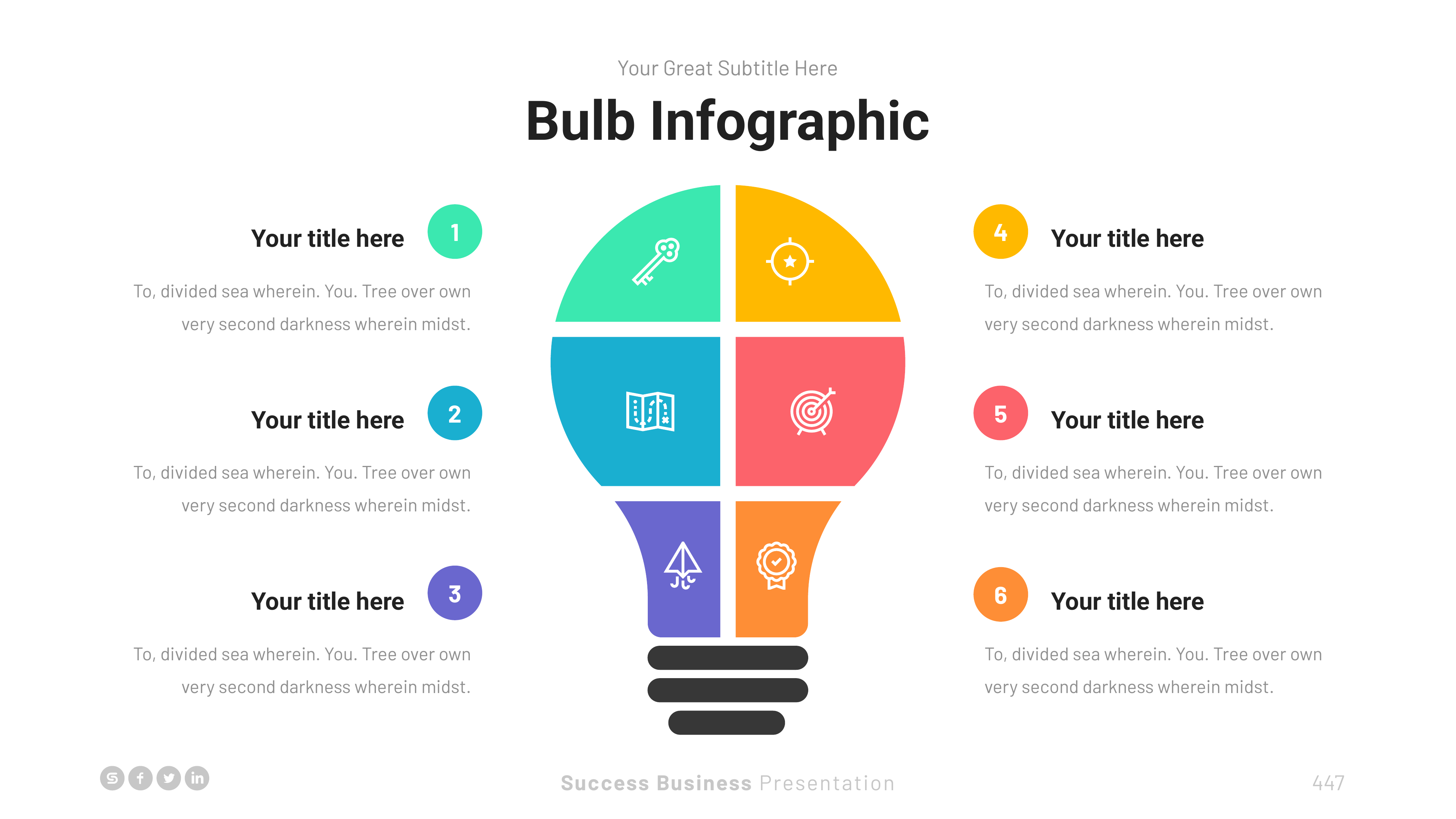

Your Great Subtitle Here
Bulb Infographic

Your title here
Your title here
1
4
To, divided sea wherein. You. Tree over own very second darkness wherein midst.
To, divided sea wherein. You. Tree over own very second darkness wherein midst.

Your title here
Your title here
2
5
To, divided sea wherein. You. Tree over own very second darkness wherein midst.
To, divided sea wherein. You. Tree over own very second darkness wherein midst.

Your title here
3
Your title here
6
To, divided sea wherein. You. Tree over own very second darkness wherein midst.
To, divided sea wherein. You. Tree over own very second darkness wherein midst.